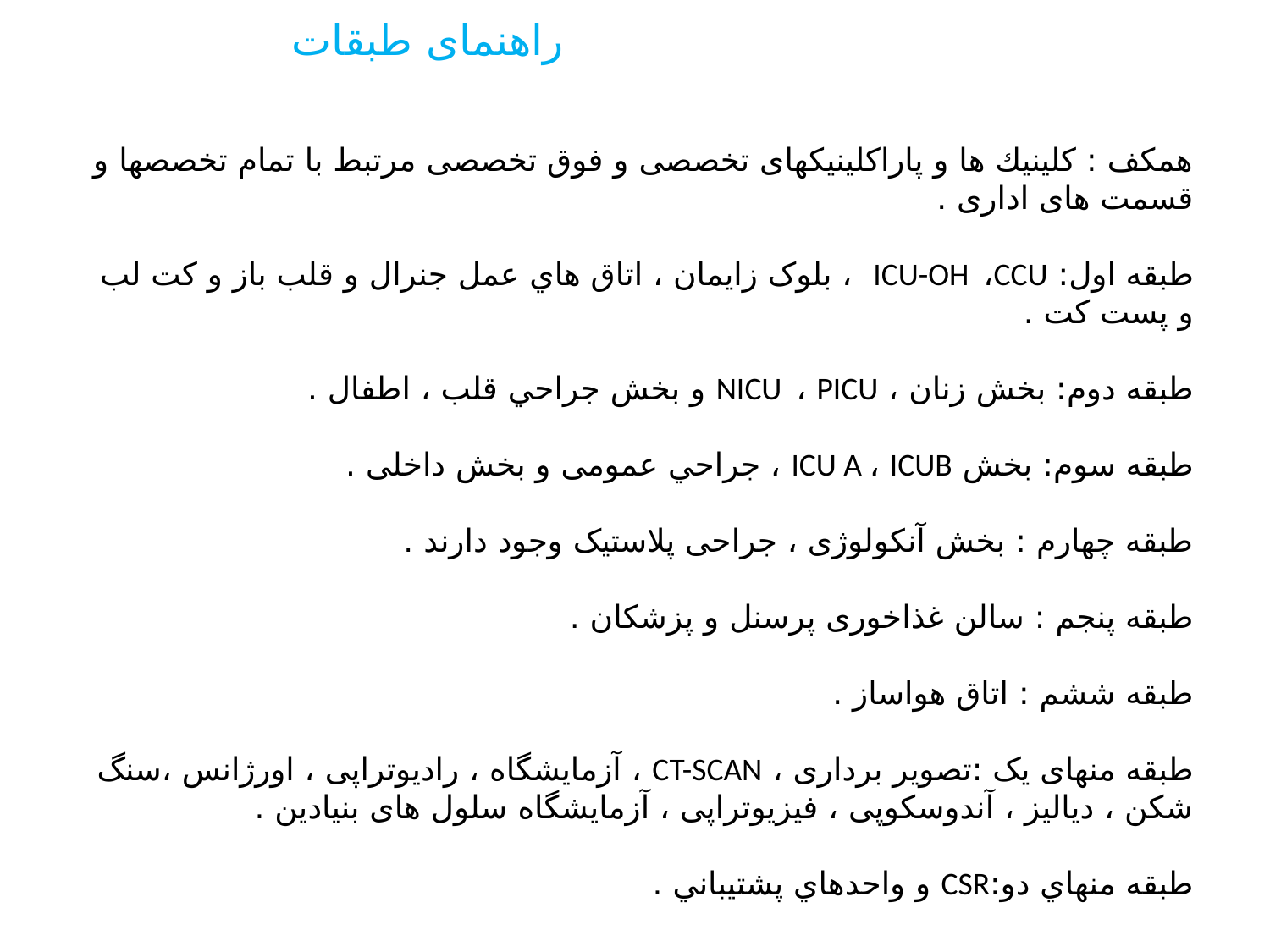

# راهنمای طبقات همكف : كلينيك ها و پاراکلينيکهای تخصصی و فوق تخصصی مرتبط با تمام تخصصها و قسمت های اداری . طبقه اول: ICU-OH ‌ ،CCU  ، بلوک زایمان ، اتاق هاي عمل جنرال و قلب باز و كت لب و پست کت . طبقه دوم: بخش زنان ، NICU  ، PICU و بخش جراحي قلب ، اطفال . طبقه سوم: بخش ICU A ، ICUB ، جراحي عمومی و بخش داخلی . طبقه چهارم : بخش آنکولوژی ، جراحی پلاستیک وجود دارند . طبقه پنجم : سالن غذاخوری پرسنل و پزشکان . طبقه ششم : اتاق هواساز . طبقه منهای یک :تصویر برداری ، CT-SCAN ، آزمایشگاه ، رادیوتراپی ، اورژانس ،سنگ شکن ، دیالیز ، آندوسکوپی ، فیزیوتراپی ، آزمایشگاه سلول های بنیادین . طبقه منهاي دو:CSR و واحدهاي پشتيباني .